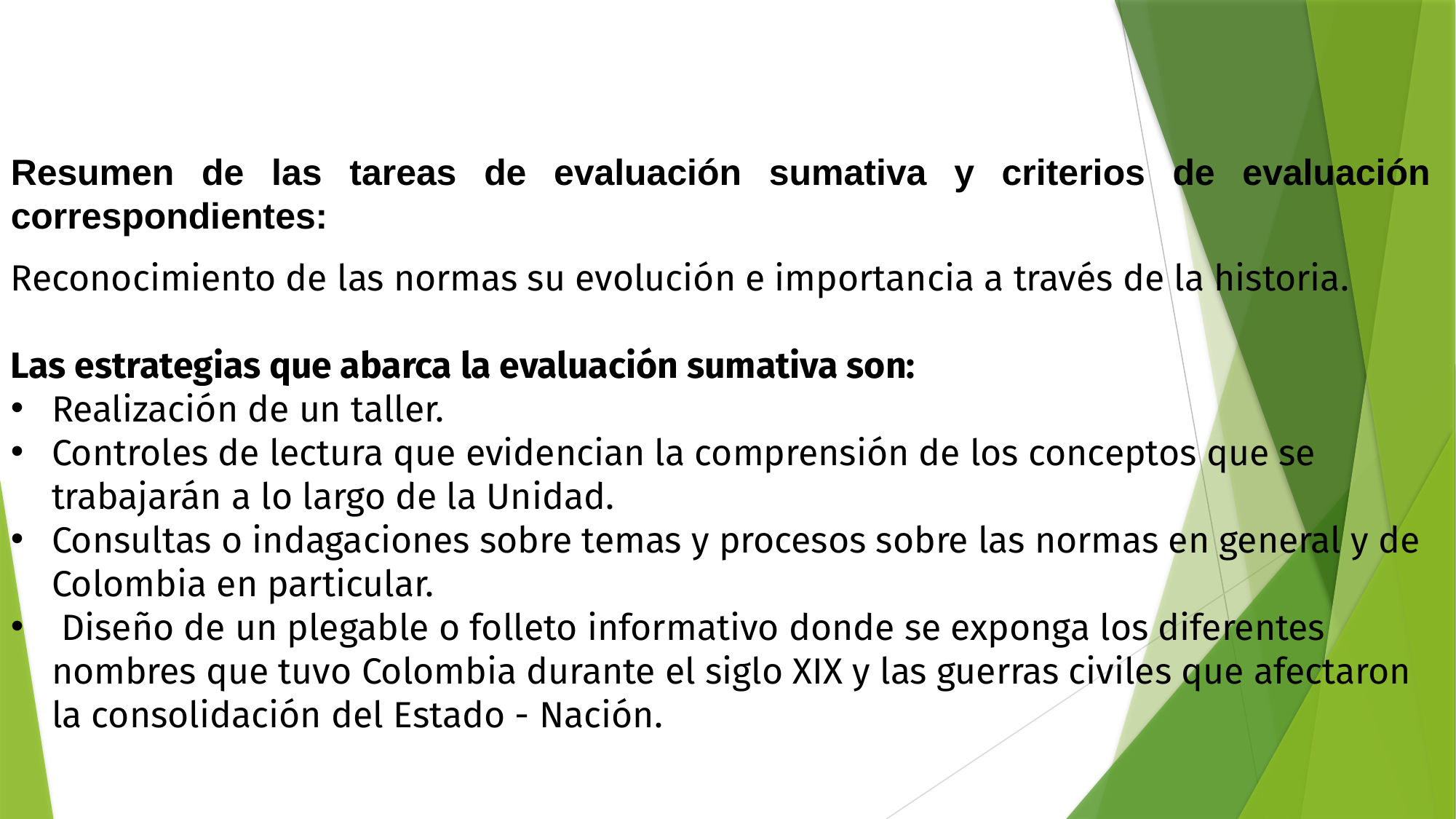

EVALUACIÓN SUMATIVA
Resumen de las tareas de evaluación sumativa y criterios de evaluación correspondientes:
Reconocimiento de las normas su evolución e importancia a través de la historia.

Las estrategias que abarca la evaluación sumativa son:
Realización de un taller.
Controles de lectura que evidencian la comprensión de los conceptos que se trabajarán a lo largo de la Unidad.
Consultas o indagaciones sobre temas y procesos sobre las normas en general y de Colombia en particular.
 Diseño de un plegable o folleto informativo donde se exponga los diferentes nombres que tuvo Colombia durante el siglo XIX y las guerras civiles que afectaron la consolidación del Estado - Nación.